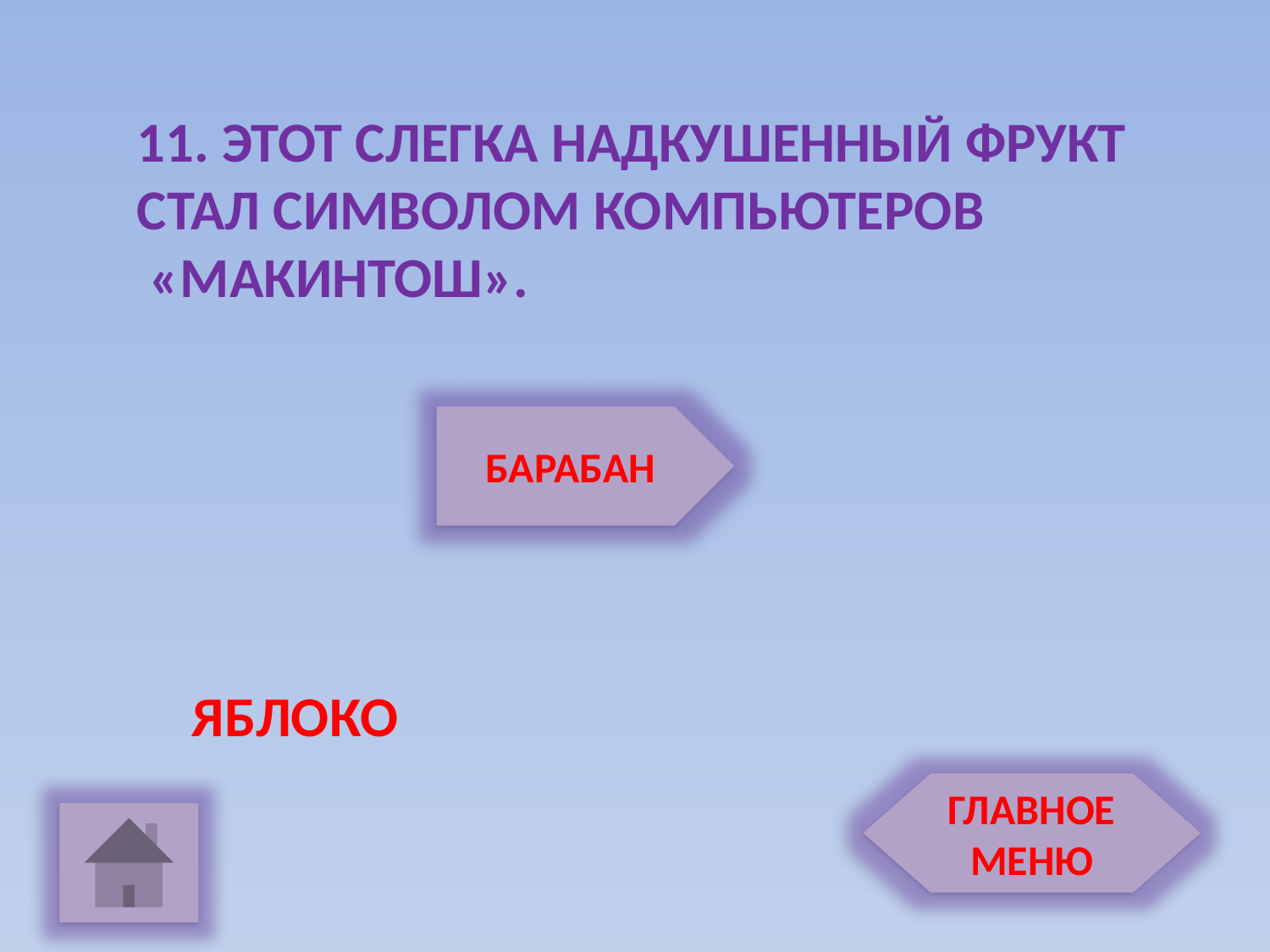

11. ЭТОТ СЛЕГКА НАДКУШЕННЫЙ ФРУКТ
СТАЛ СИМВОЛОМ КОМПЬЮТЕРОВ
 «МАКИНТОШ».

БАРАБАН
ЯБЛОКО
ГЛАВНОЕ МЕНЮ